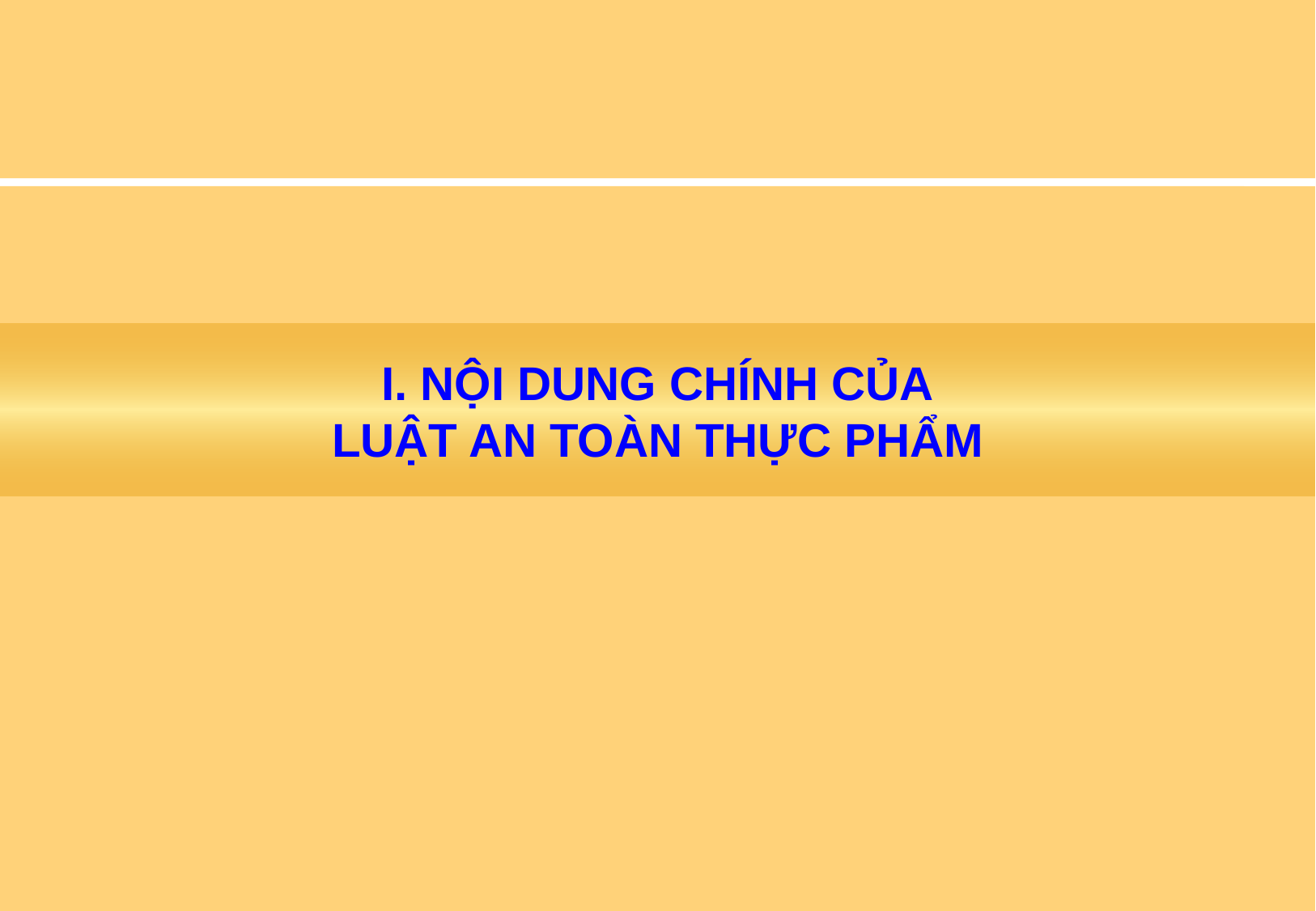

# I. NỘI DUNG CHÍNH CỦA LUẬT AN TOÀN THỰC PHẨM